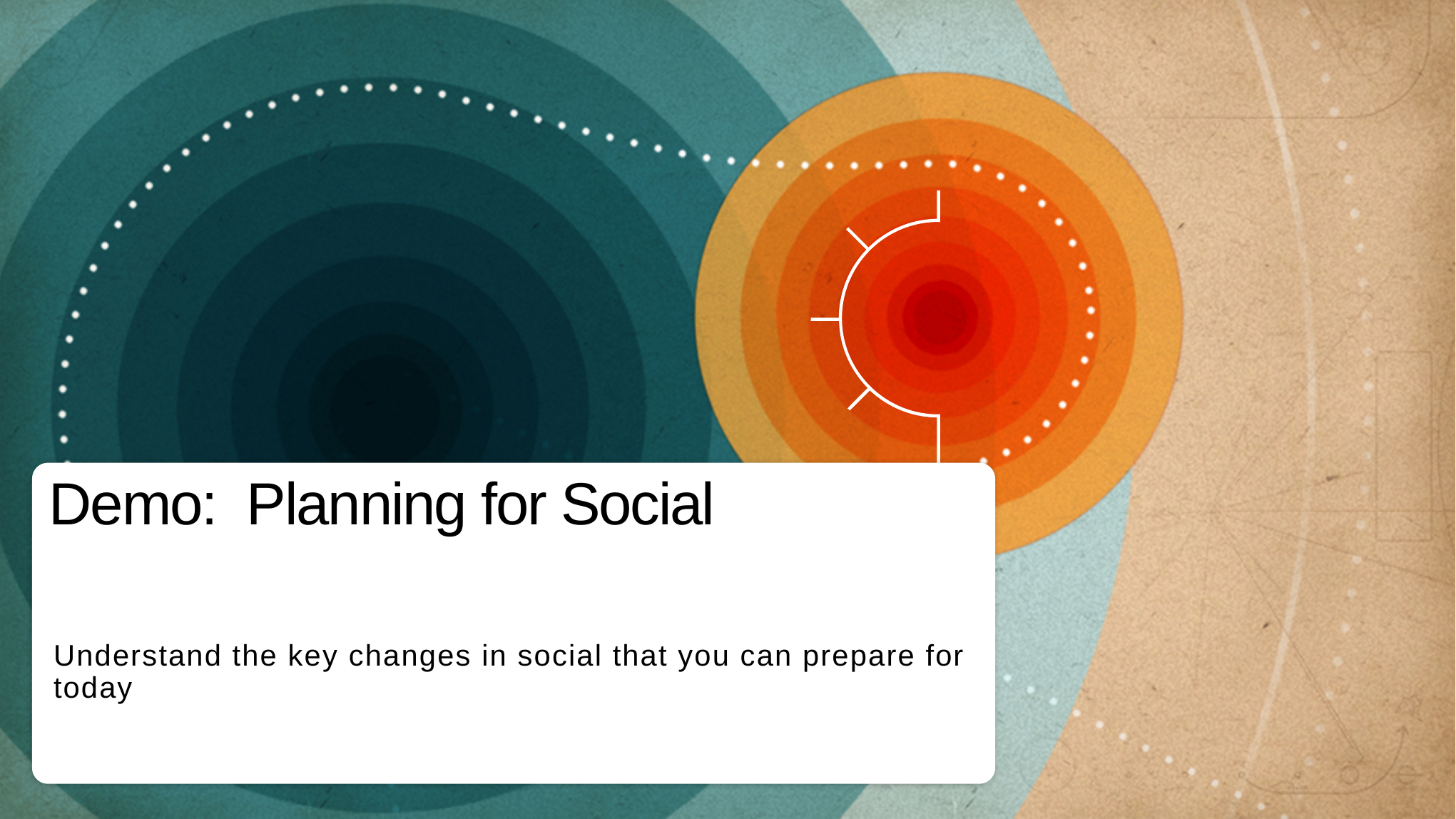

# Demo:  Planning for Social
Understand the key changes in social that you can prepare for today